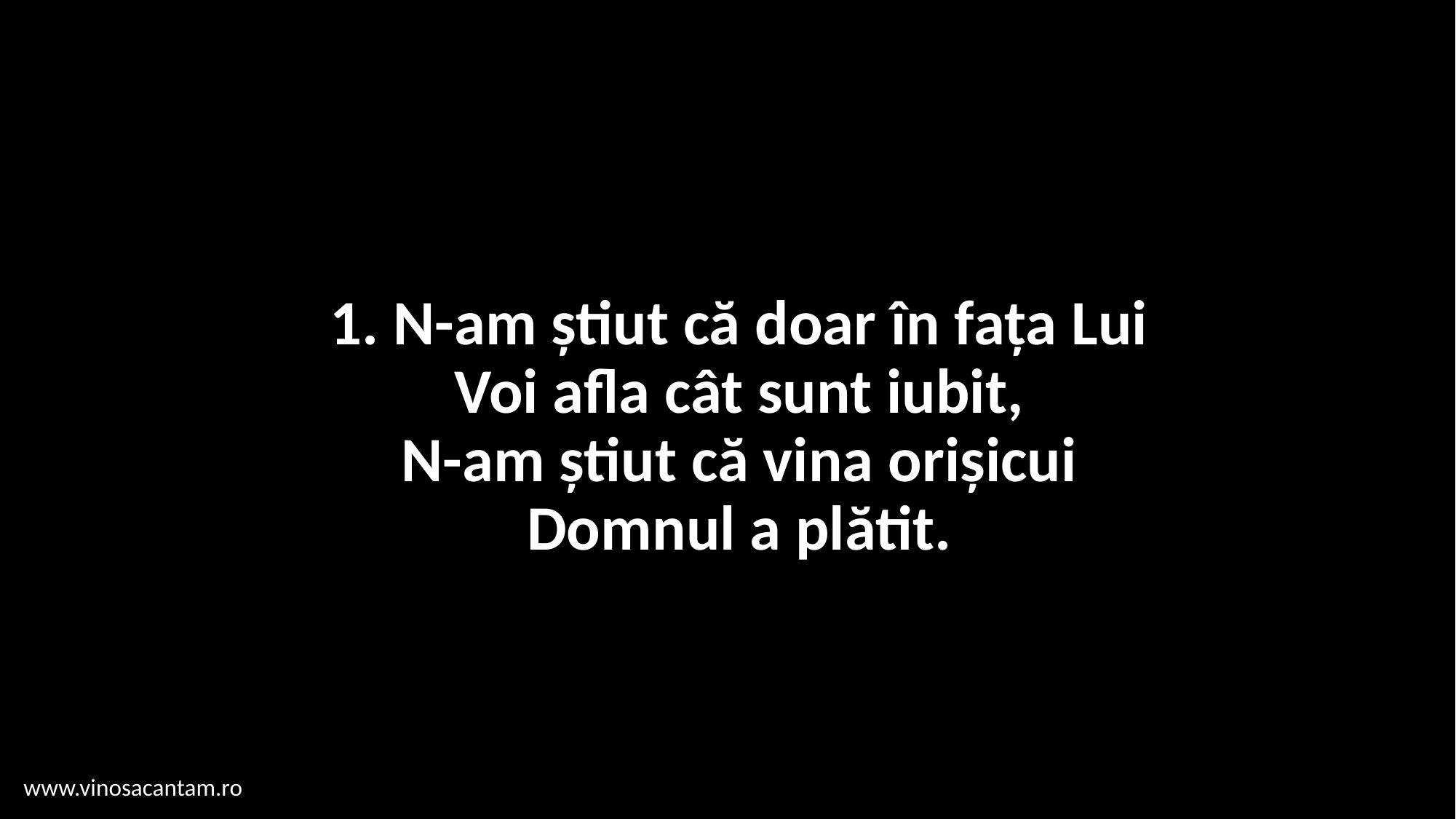

# 1. N-am știut că doar în fața Lui Voi afla cât sunt iubit, N-am știut că vina orișicui Domnul a plătit.
www.vinosacantam.ro